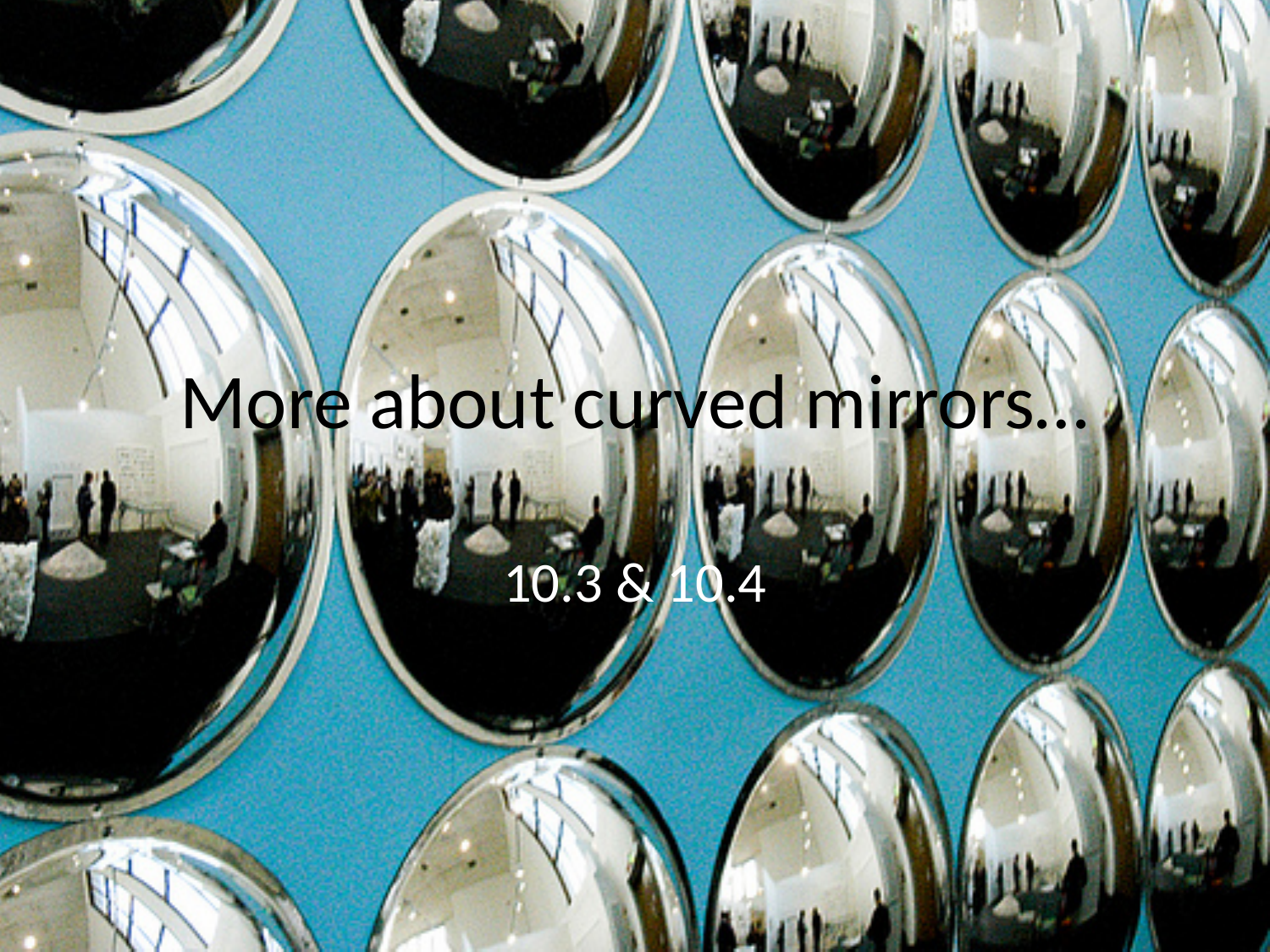

# More about curved mirrors…
10.3 & 10.4